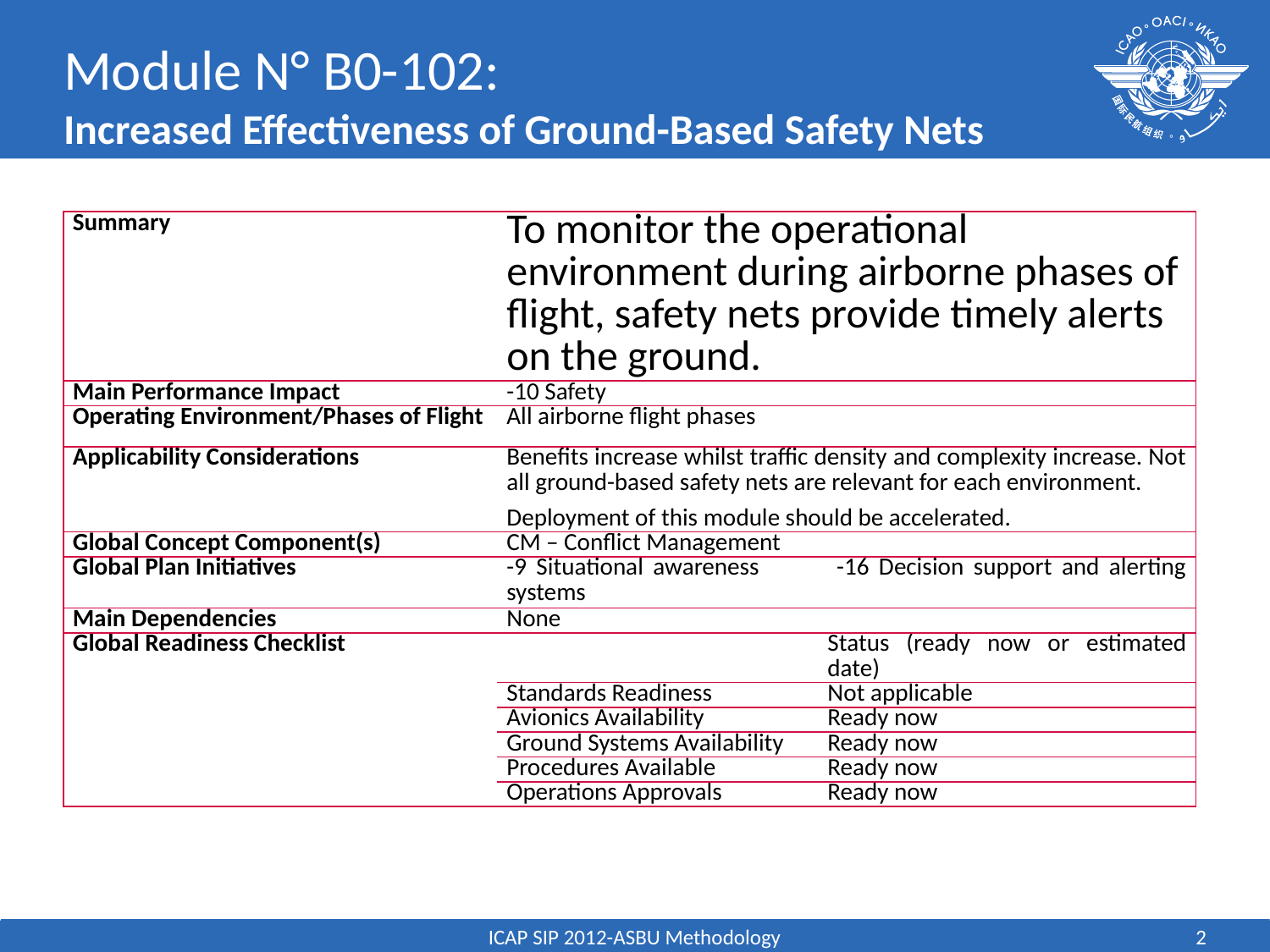

# Module N° B0-102: Increased Effectiveness of Ground-Based Safety Nets
| Summary | To monitor the operational environment during airborne phases of flight, safety nets provide timely alerts on the ground. |  |
| --- | --- | --- |
| Main Performance Impact | -10 Safety |  |
| Operating Environment/Phases of Flight | All airborne flight phases |  |
| Applicability Considerations | Benefits increase whilst traffic density and complexity increase. Not all ground-based safety nets are relevant for each environment. Deployment of this module should be accelerated. |  |
| Global Concept Component(s) | CM – Conflict Management |  |
| Global Plan Initiatives | -9 Situational awareness -16 Decision support and alerting systems |  |
| Main Dependencies | None |  |
| Global Readiness Checklist |  | Status (ready now or estimated date) |
|  | Standards Readiness | Not applicable |
|  | Avionics Availability | Ready now |
|  | Ground Systems Availability | Ready now |
|  | Procedures Available | Ready now |
|  | Operations Approvals | Ready now |
ICAP SIP 2012-ASBU Methodology
2